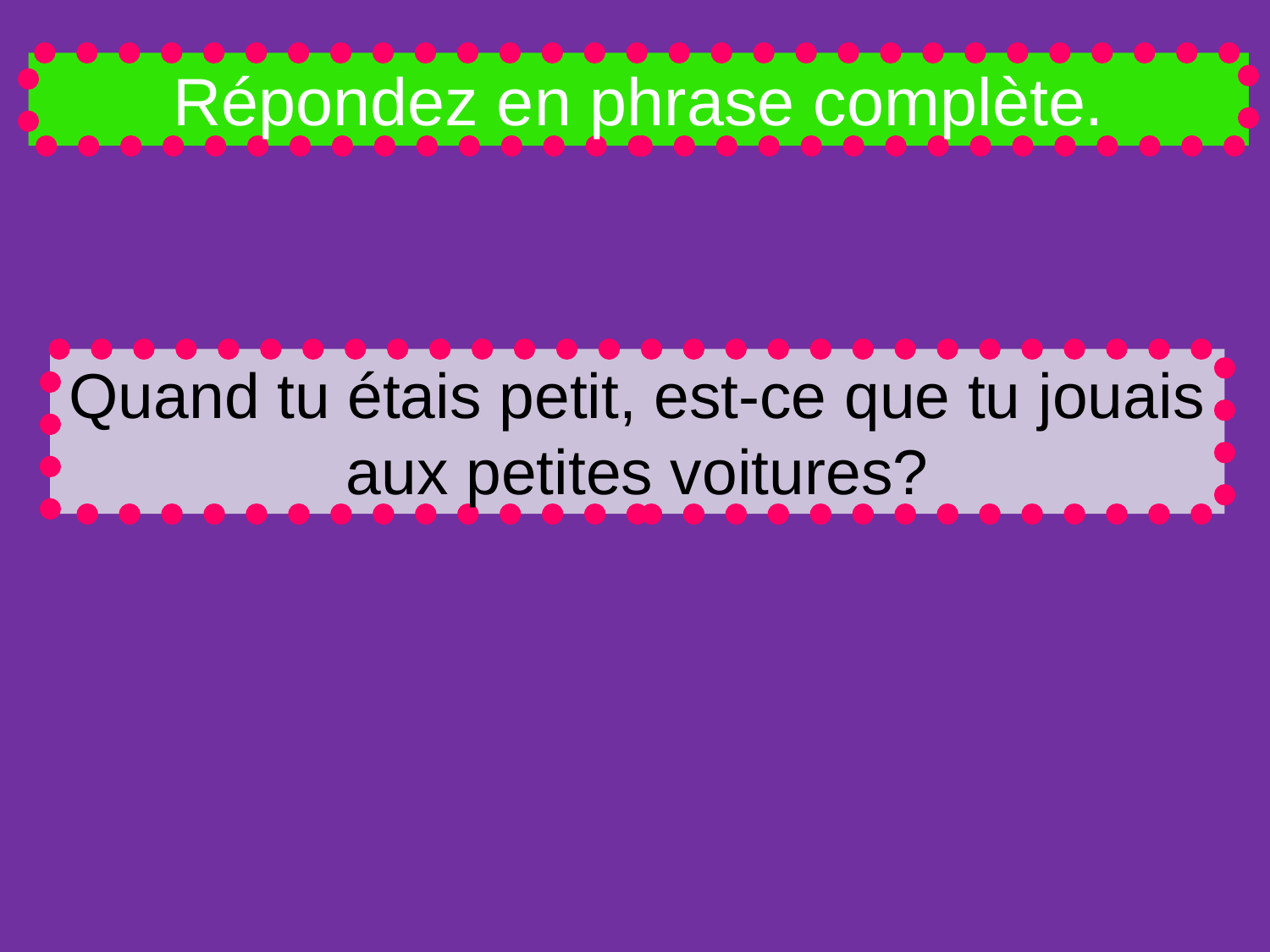

Répondez en phrase complète.
Quand tu étais petit, est-ce que tu jouais aux petites voitures?